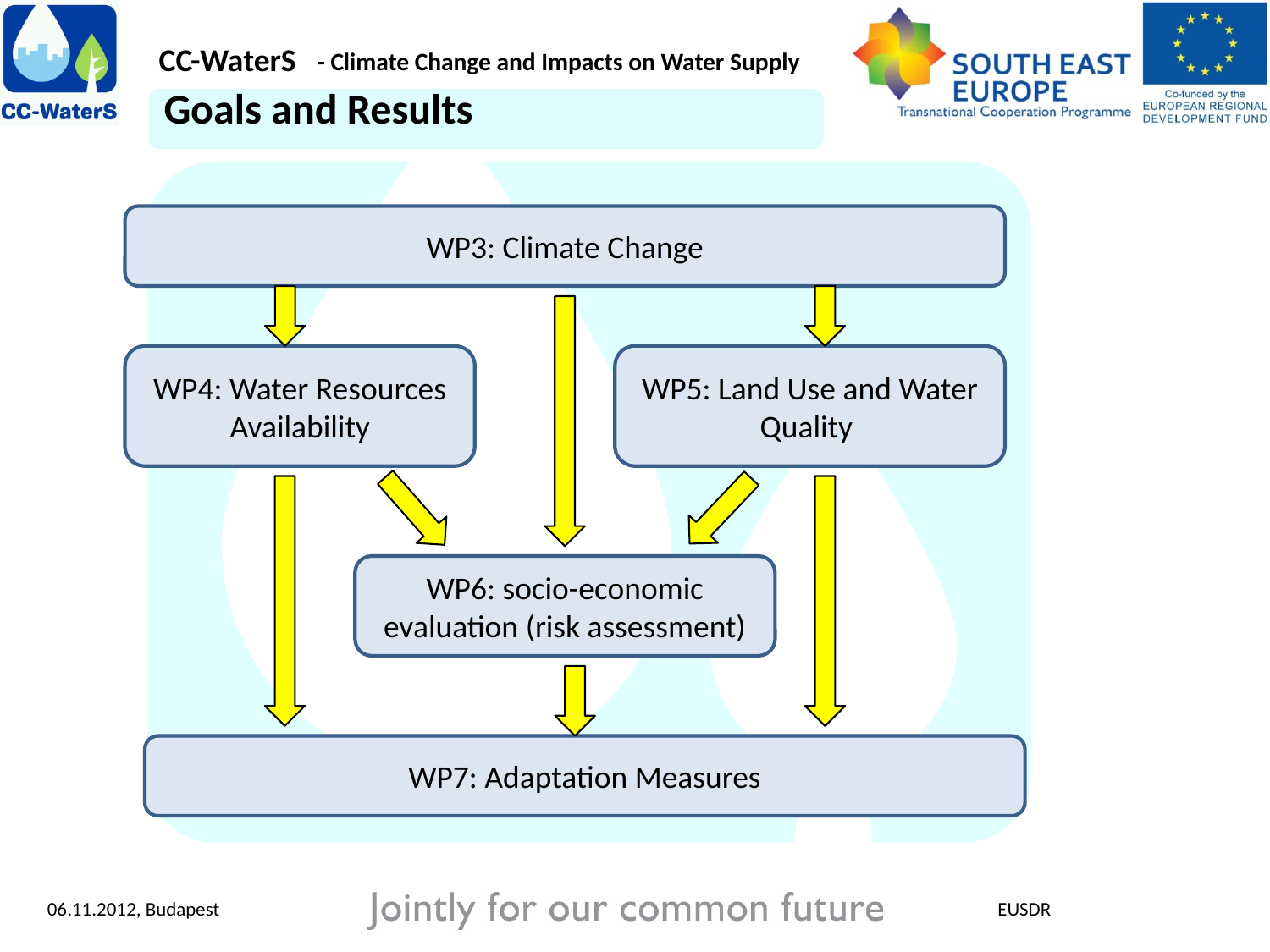

Goals and Results
WP3: Climate Change

WP4: Water Resources Availability
WP5: Land Use and Water Quality

WP6: socio-economic evaluation (risk assessment)

WP7: Adaptation Measures